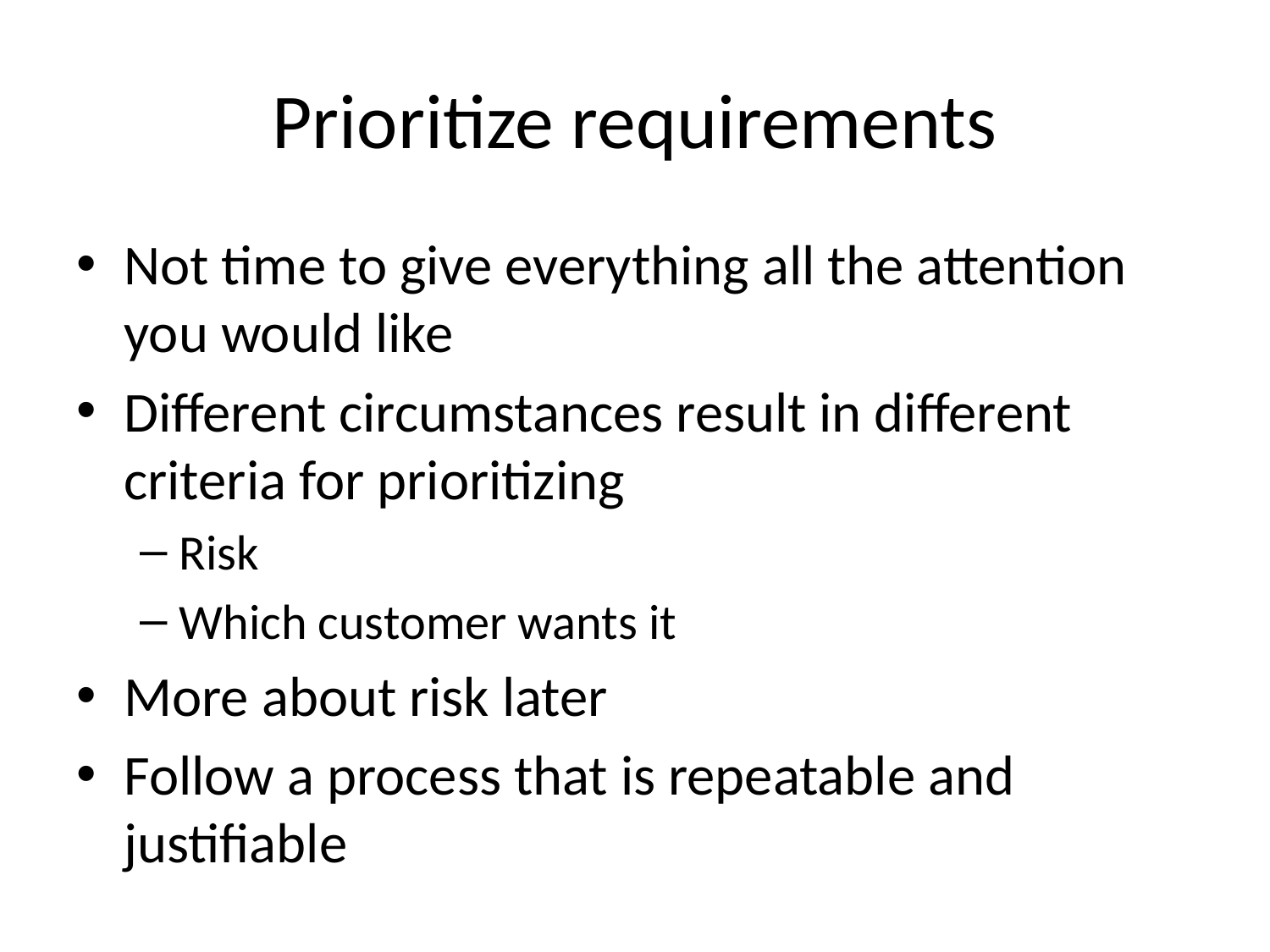

# Prioritize requirements
Not time to give everything all the attention you would like
Different circumstances result in different criteria for prioritizing
Risk
Which customer wants it
More about risk later
Follow a process that is repeatable and justifiable